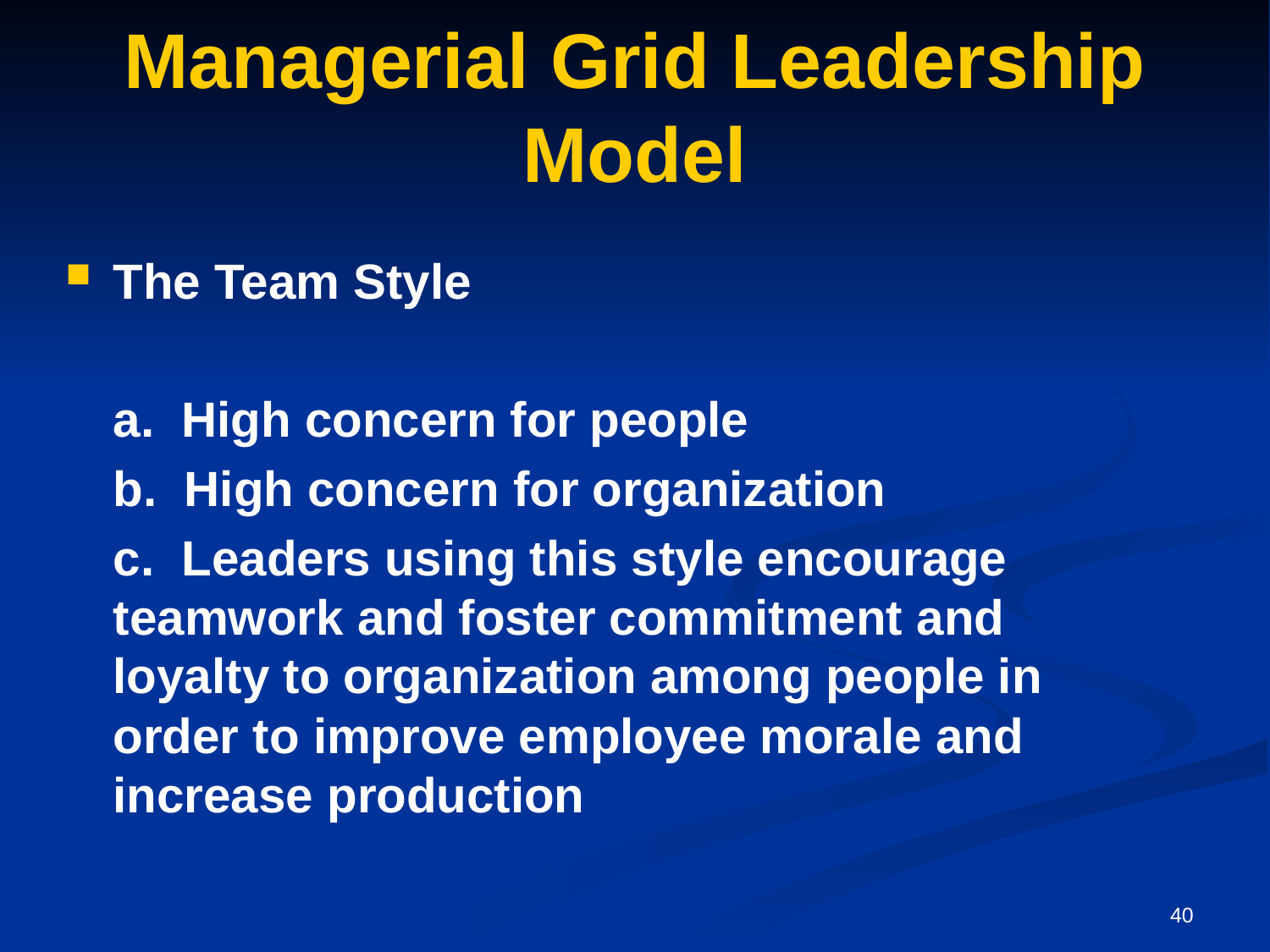

# Managerial Grid Leadership Model
The Team Style

	a.  High concern for people
	b.  High concern for organization
	c.  Leaders using this style encourage 	teamwork and foster commitment and 	loyalty to organization among people in 	order to improve employee morale and 	increase production

40